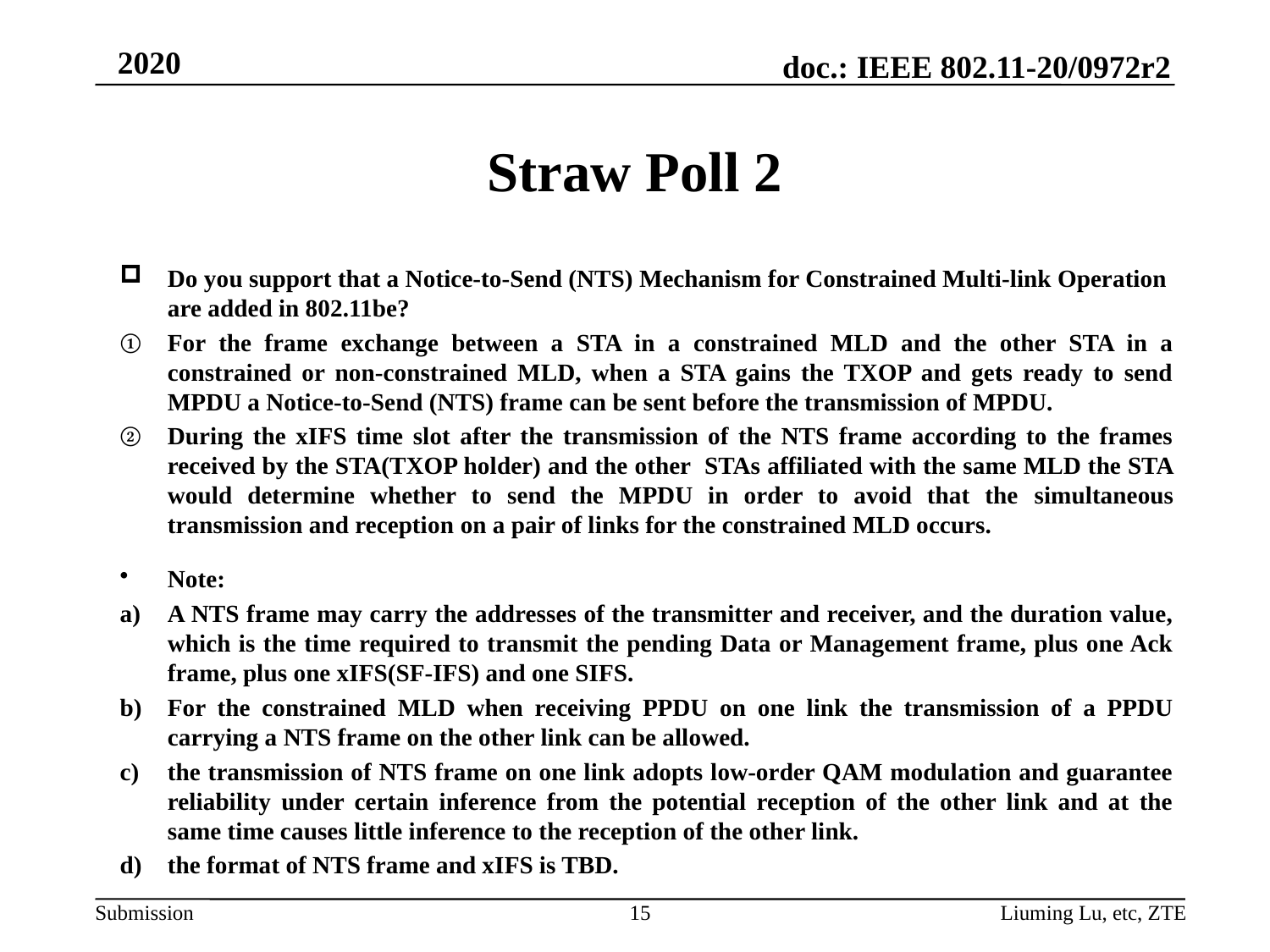

# Straw Poll 2
Do you support that a Notice-to-Send (NTS) Mechanism for Constrained Multi-link Operation  are added in 802.11be?
For the frame exchange between a STA in a constrained MLD and the other STA in a constrained or non-constrained MLD, when a STA gains the TXOP and gets ready to send MPDU a Notice-to-Send (NTS) frame can be sent before the transmission of MPDU.
During the xIFS time slot after the transmission of the NTS frame according to the frames received by the STA(TXOP holder) and the other  STAs affiliated with the same MLD the STA would determine whether to send the MPDU in order to avoid that the simultaneous transmission and reception on a pair of links for the constrained MLD occurs.

Note:
A NTS frame may carry the addresses of the transmitter and receiver, and the duration value, which is the time required to transmit the pending Data or Management frame, plus one Ack frame, plus one xIFS(SF-IFS) and one SIFS.
For the constrained MLD when receiving PPDU on one link the transmission of a PPDU carrying a NTS frame on the other link can be allowed.
the transmission of NTS frame on one link adopts low-order QAM modulation and guarantee reliability under certain inference from the potential reception of the other link and at the same time causes little inference to the reception of the other link.
the format of NTS frame and xIFS is TBD.

15
Liuming Lu, etc, ZTE